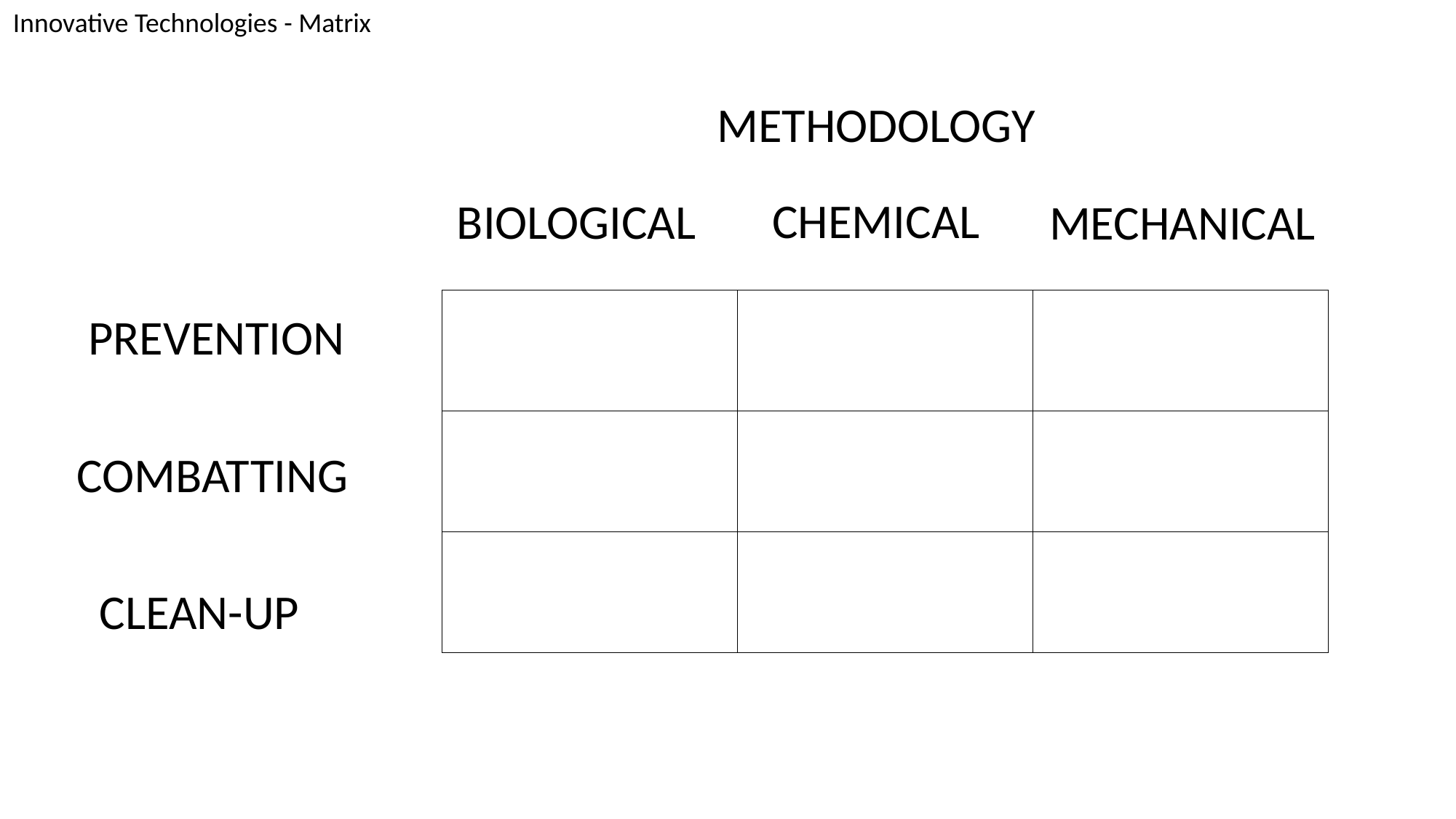

Innovative Technologies - Matrix
METHODOLOGY
CHEMICAL
BIOLOGICAL
MECHANICAL
|  |  |  |
| --- | --- | --- |
|  |  |  |
|  |  |  |
PREVENTION
COMBATTING
CLEAN-UP